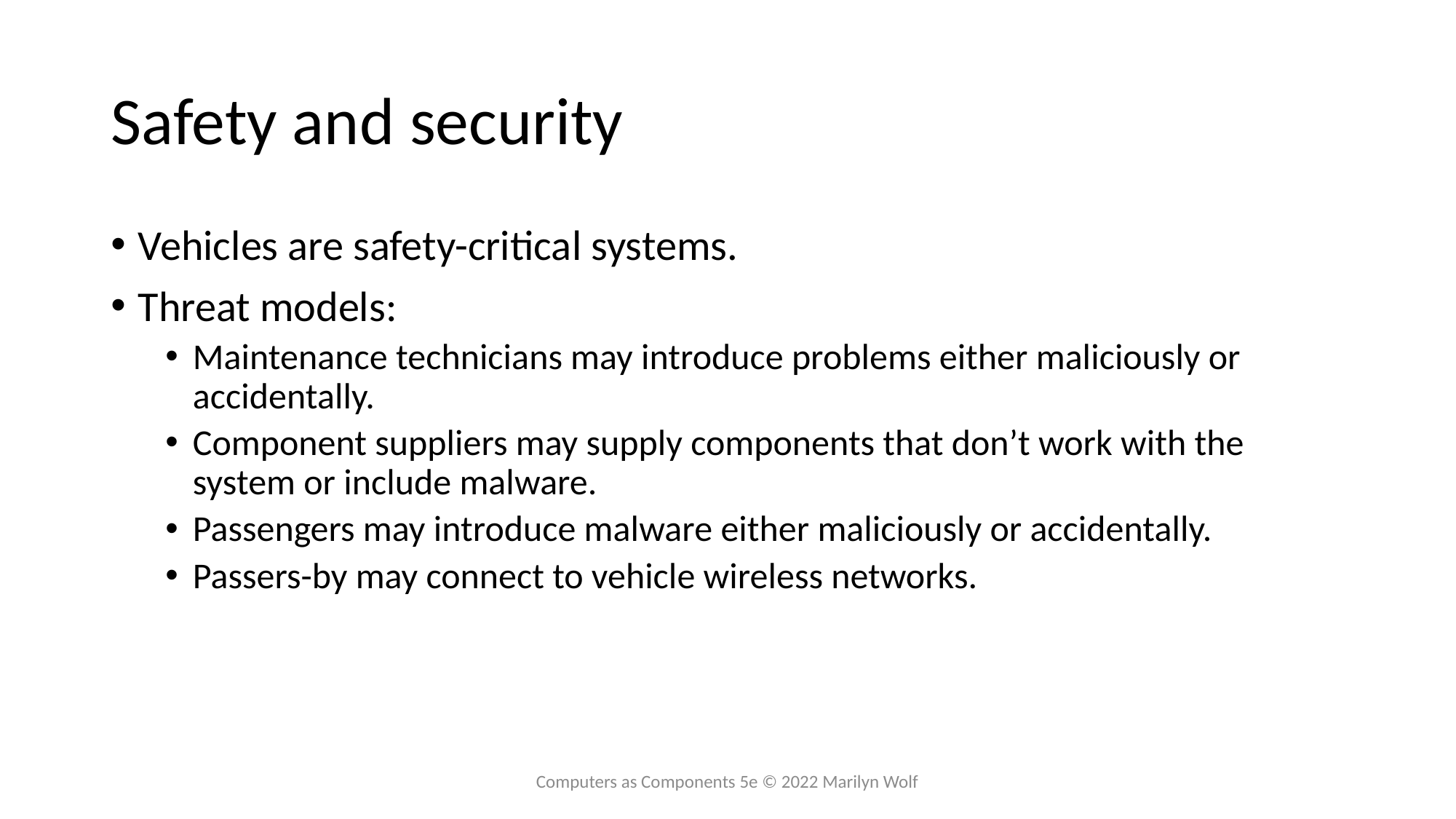

# Safety and security
Vehicles are safety-critical systems.
Threat models:
Maintenance technicians may introduce problems either maliciously or accidentally.
Component suppliers may supply components that don’t work with the system or include malware.
Passengers may introduce malware either maliciously or accidentally.
Passers-by may connect to vehicle wireless networks.
Computers as Components 5e © 2022 Marilyn Wolf